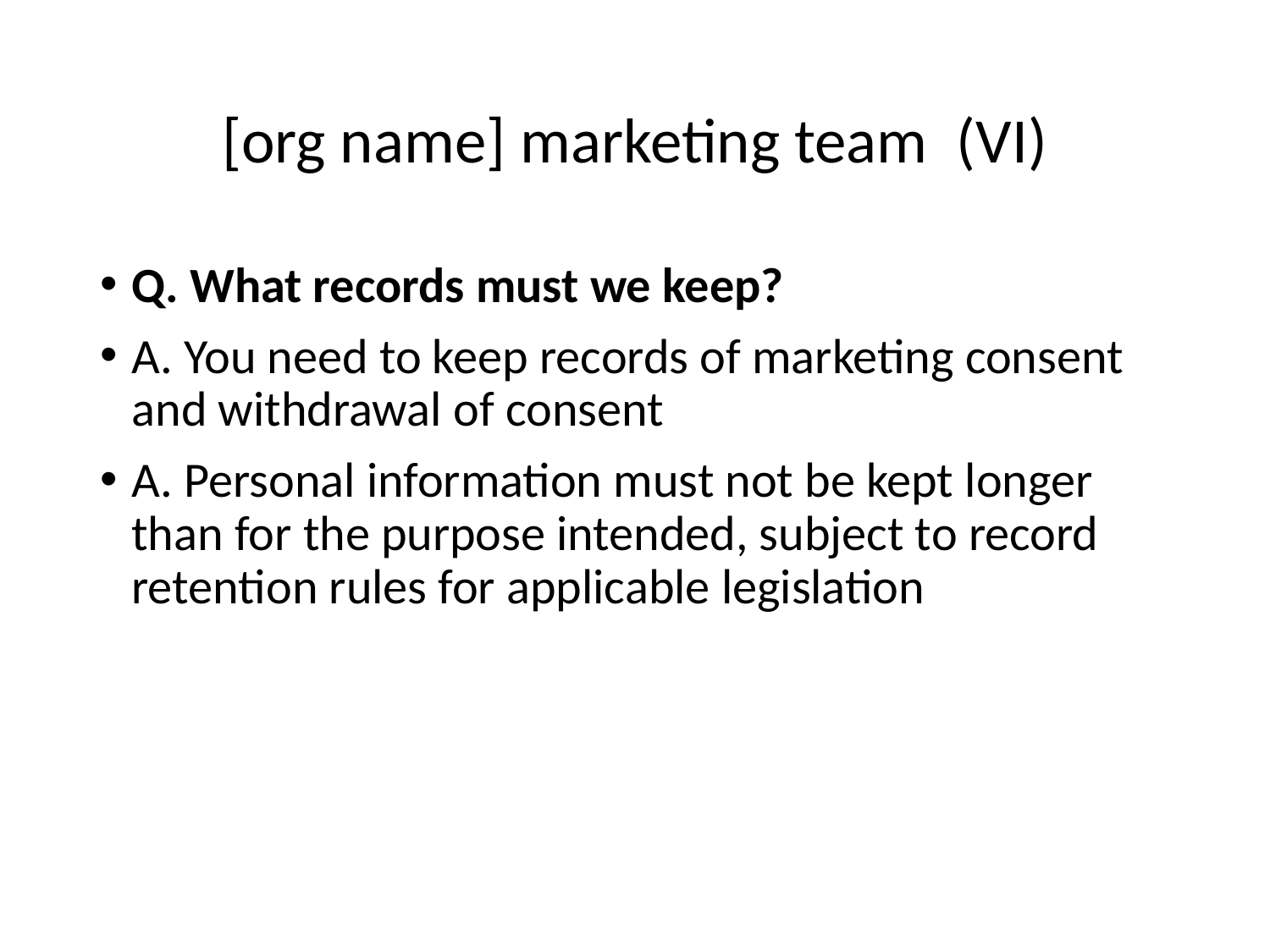

# [org name] marketing team  (VI)
Q. What records must we keep?
A. You need to keep records of marketing consent and withdrawal of consent
A. Personal information must not be kept longer than for the purpose intended, subject to record retention rules for applicable legislation